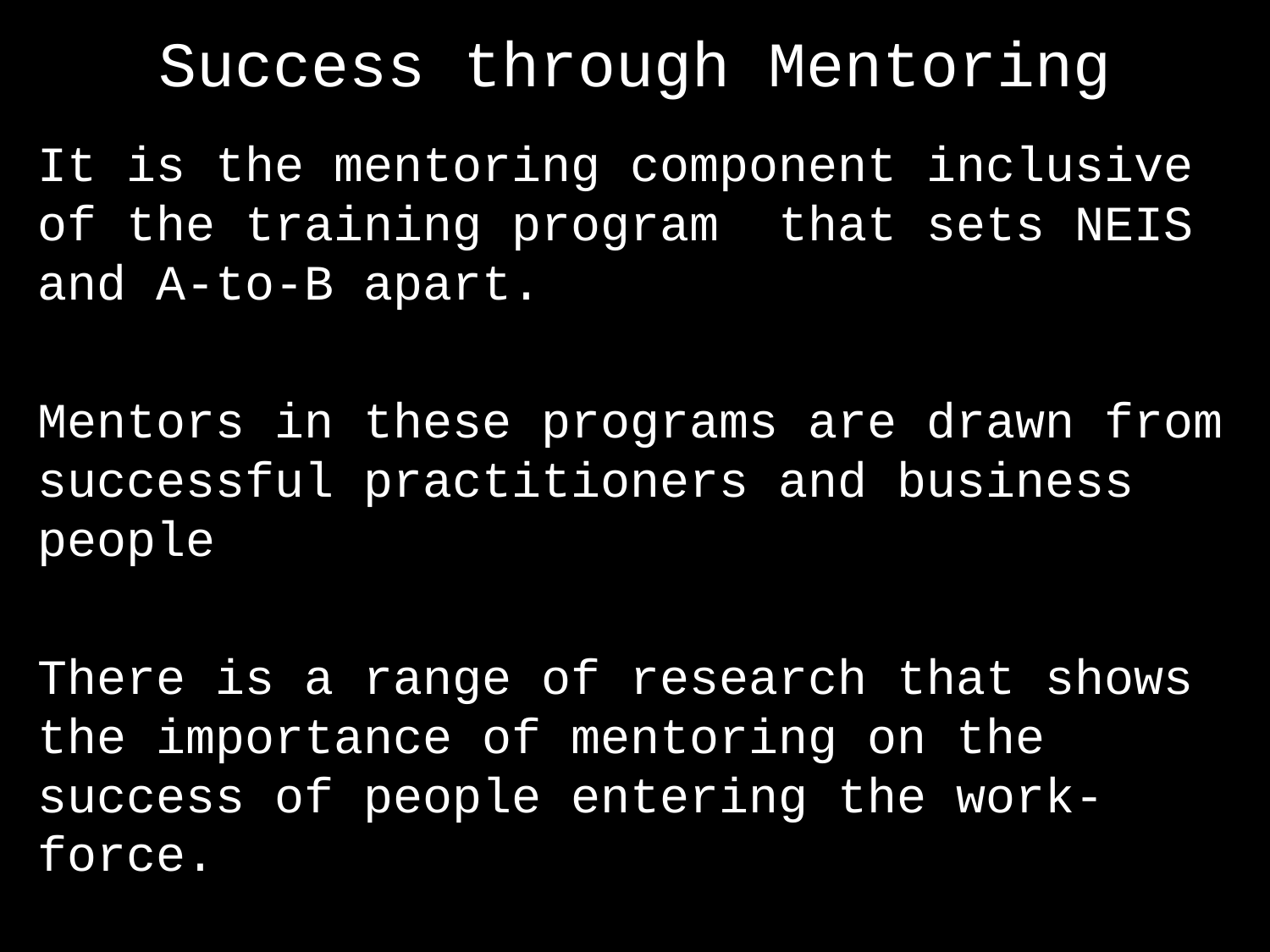

# Success through Mentoring
It is the mentoring component inclusive of the training program  that sets NEIS and A-to-B apart.

Mentors in these programs are drawn from successful practitioners and business people

There is a range of research that shows the importance of mentoring on the success of people entering the work-force.